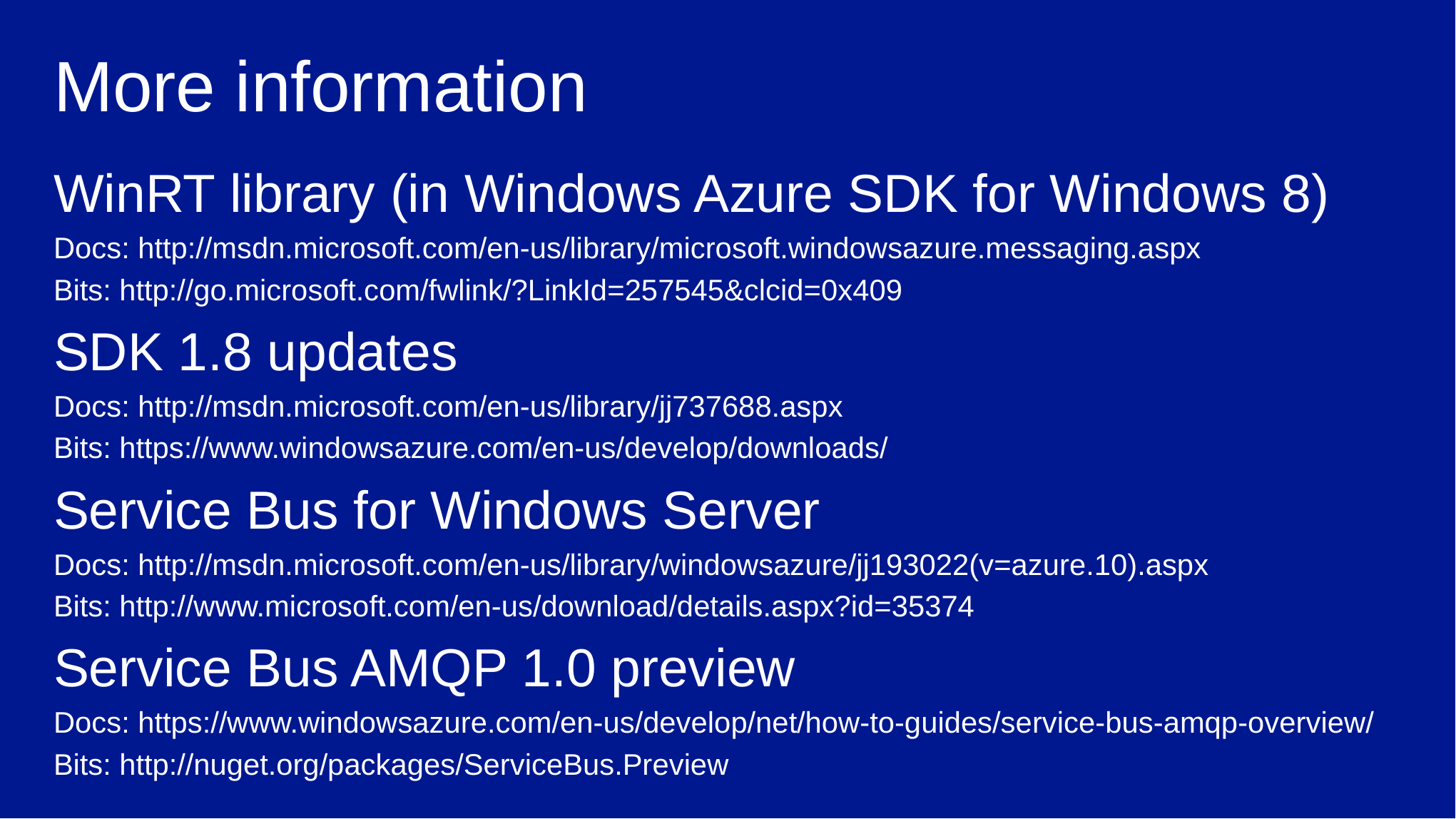

# More information
WinRT library (in Windows Azure SDK for Windows 8)
Docs: http://msdn.microsoft.com/en-us/library/microsoft.windowsazure.messaging.aspx
Bits: http://go.microsoft.com/fwlink/?LinkId=257545&clcid=0x409
SDK 1.8 updates
Docs: http://msdn.microsoft.com/en-us/library/jj737688.aspx
Bits: https://www.windowsazure.com/en-us/develop/downloads/
Service Bus for Windows Server
Docs: http://msdn.microsoft.com/en-us/library/windowsazure/jj193022(v=azure.10).aspx
Bits: http://www.microsoft.com/en-us/download/details.aspx?id=35374
Service Bus AMQP 1.0 preview
Docs: https://www.windowsazure.com/en-us/develop/net/how-to-guides/service-bus-amqp-overview/
Bits: http://nuget.org/packages/ServiceBus.Preview